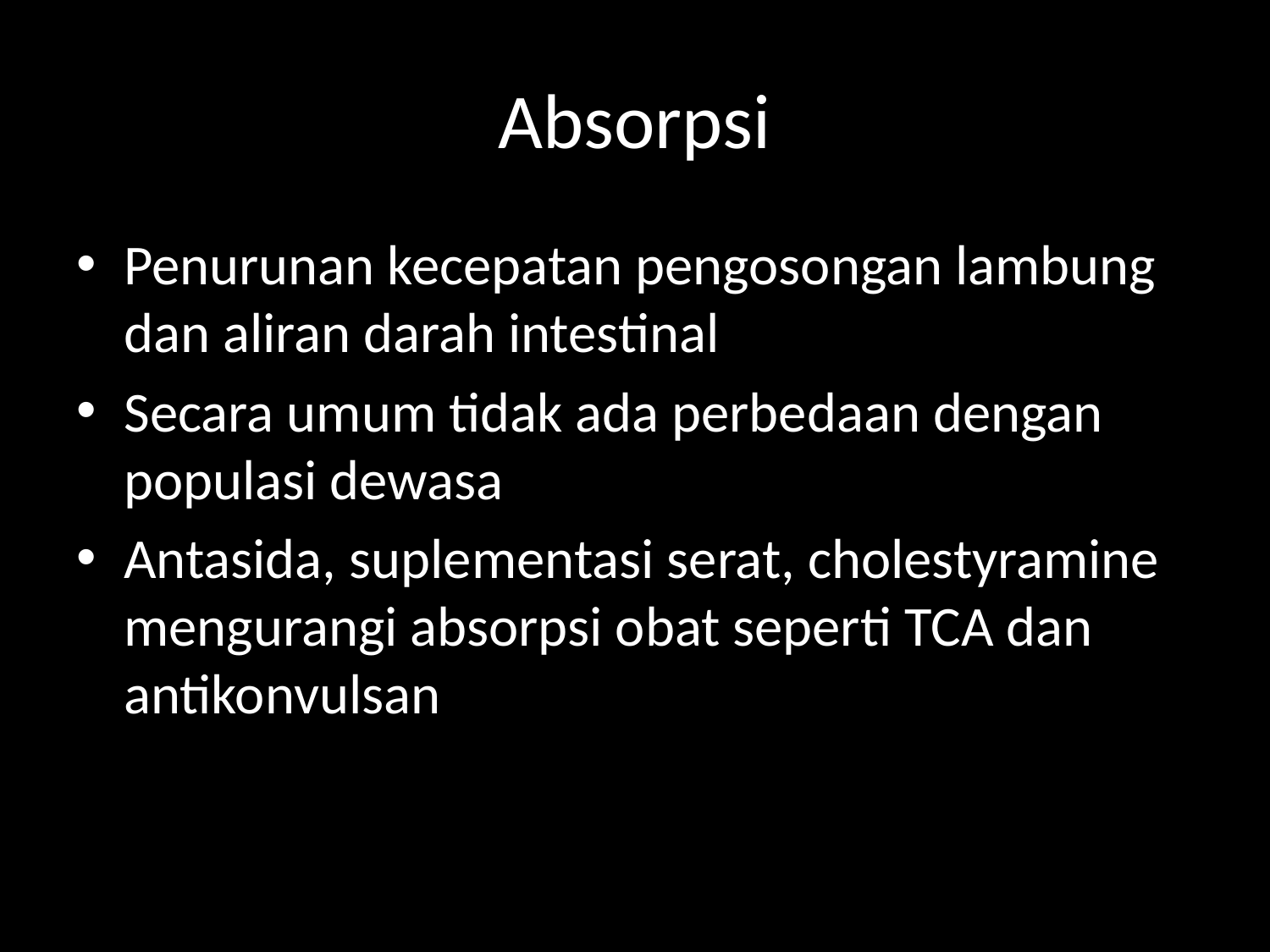

# Absorpsi
Penurunan kecepatan pengosongan lambung dan aliran darah intestinal
Secara umum tidak ada perbedaan dengan populasi dewasa
Antasida, suplementasi serat, cholestyramine mengurangi absorpsi obat seperti TCA dan antikonvulsan